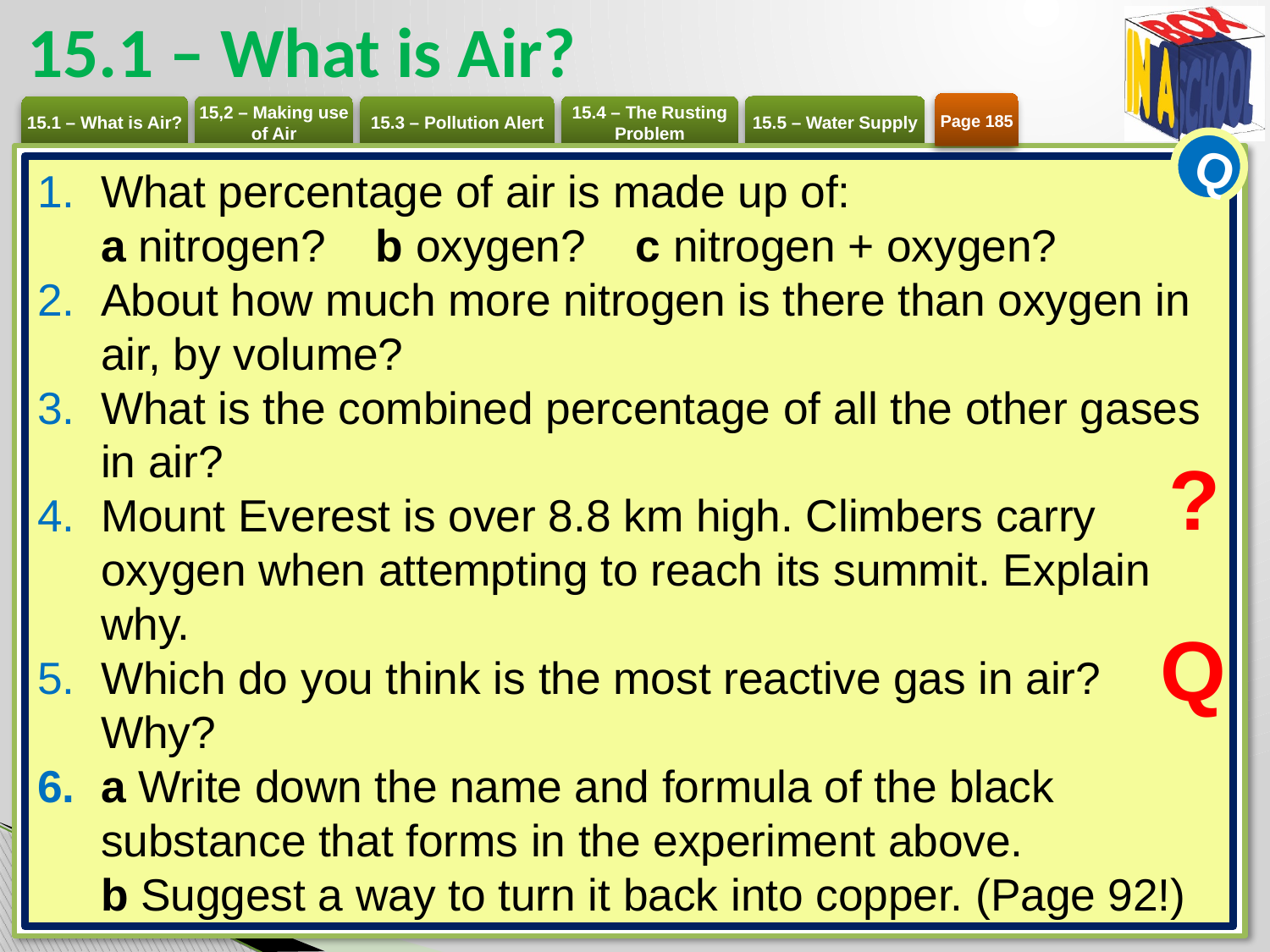

# 15.1 – What is Air?
Page 185
Q
What percentage of air is made up of:
a nitrogen?    b oxygen?    c nitrogen + oxygen?
About how much more nitrogen is there than oxygen in air, by volume?
What is the combined percentage of all the other gases in air?
Mount Everest is over 8.8 km high. Climbers carry oxygen when attempting to reach its summit. Explain why.
Which do you think is the most reactive gas in air? Why?
a Write down the name and formula of the black substance that forms in the experiment above.
b Suggest a way to turn it back into copper. (Page 92!)
?
Q